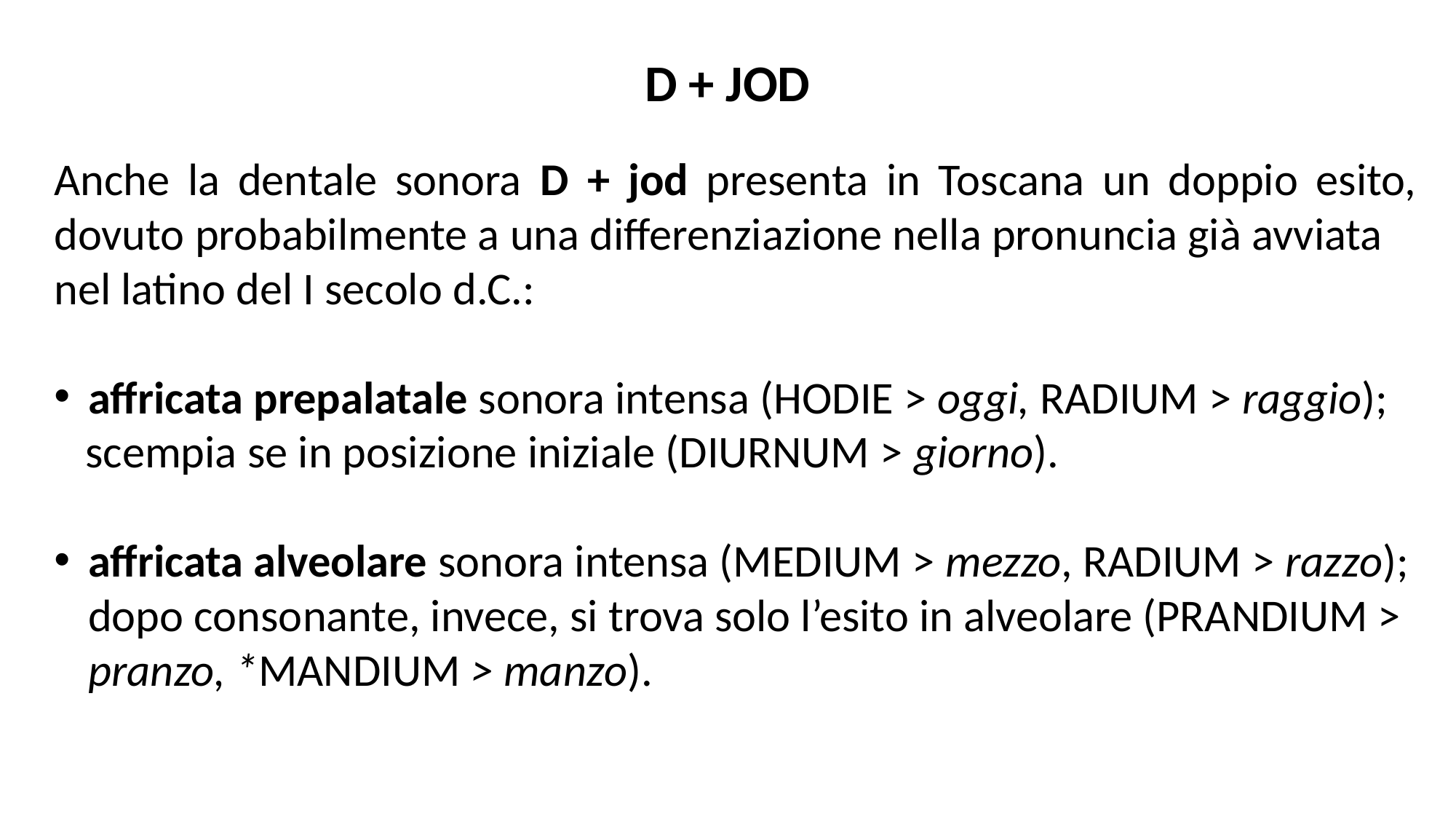

# D + JOD
Anche la dentale sonora D + jod presenta in Toscana un doppio esito, dovuto probabilmente a una differenziazione nella pronuncia già avviata
nel latino del I secolo d.C.:

affricata prepalatale sonora intensa (HODIE > oggi, RADIUM > raggio);
   scempia se in posizione iniziale (DIURNUM > giorno).

affricata alveolare sonora intensa (MEDIUM > mezzo, RADIUM > razzo); dopo consonante, invece, si trova solo l’esito in alveolare (PRANDIUM > pranzo, *MANDIUM > manzo).